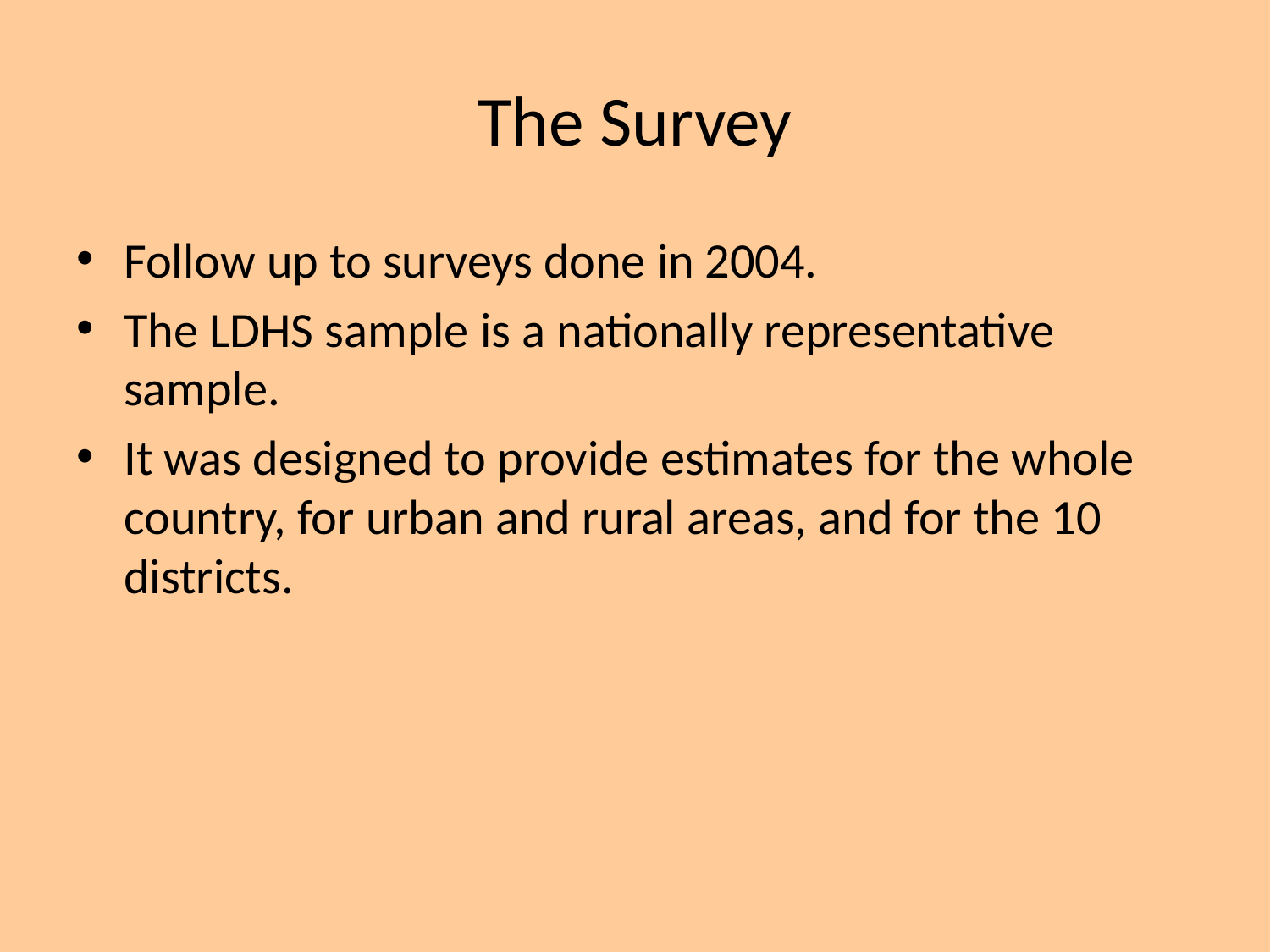

# The Survey
Follow up to surveys done in 2004.
The LDHS sample is a nationally representative sample.
It was designed to provide estimates for the whole country, for urban and rural areas, and for the 10 districts.